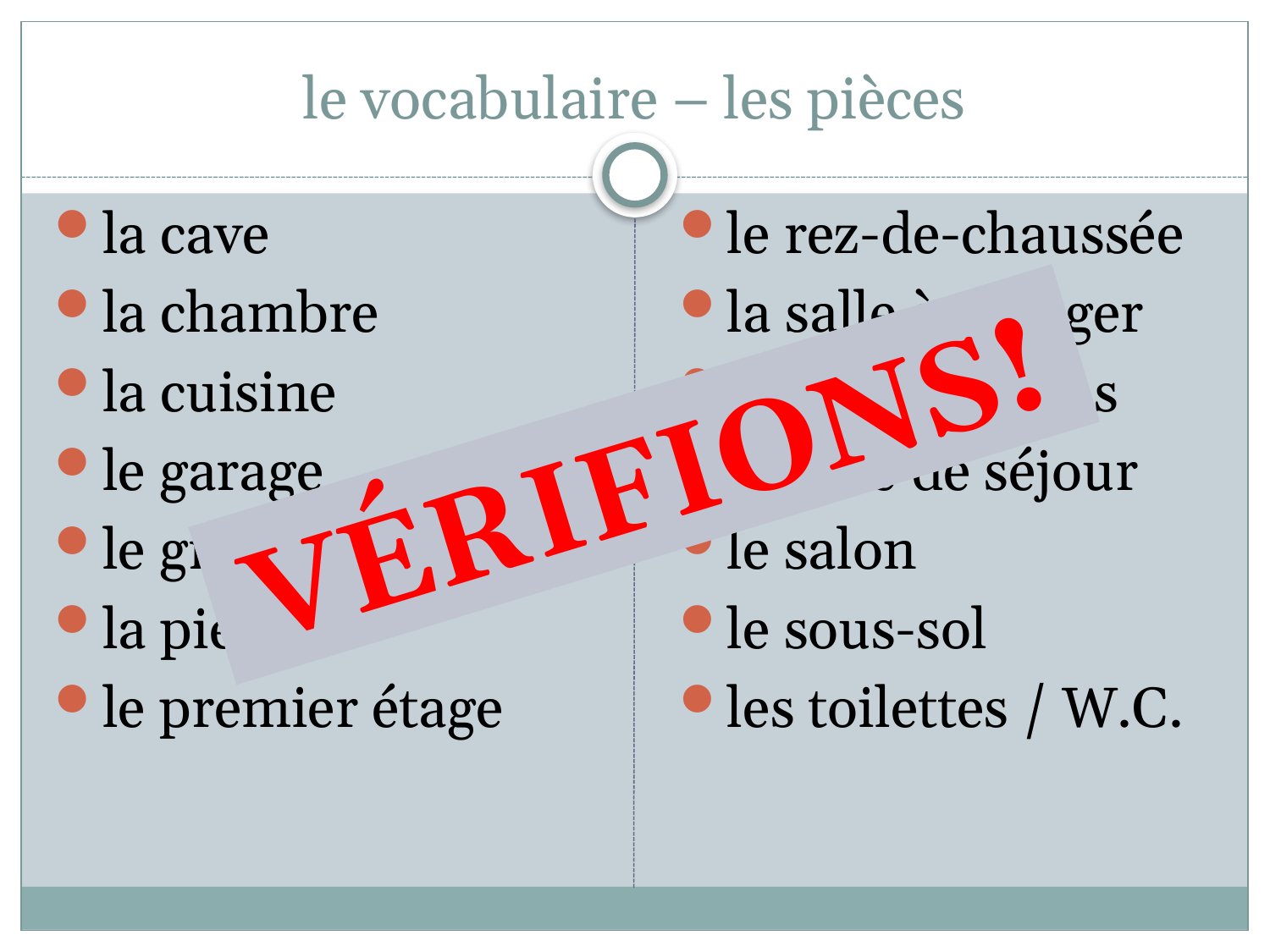

# le vocabulaire – les pièces
la cave
la chambre
la cuisine
le garage
le grenier
la pièce
le premier étage

le rez-de-chaussée
la salle à manger
la salle de bains
la salle de séjour
le salon
le sous-sol
les toilettes / W.C.

VÉRIFIONS!